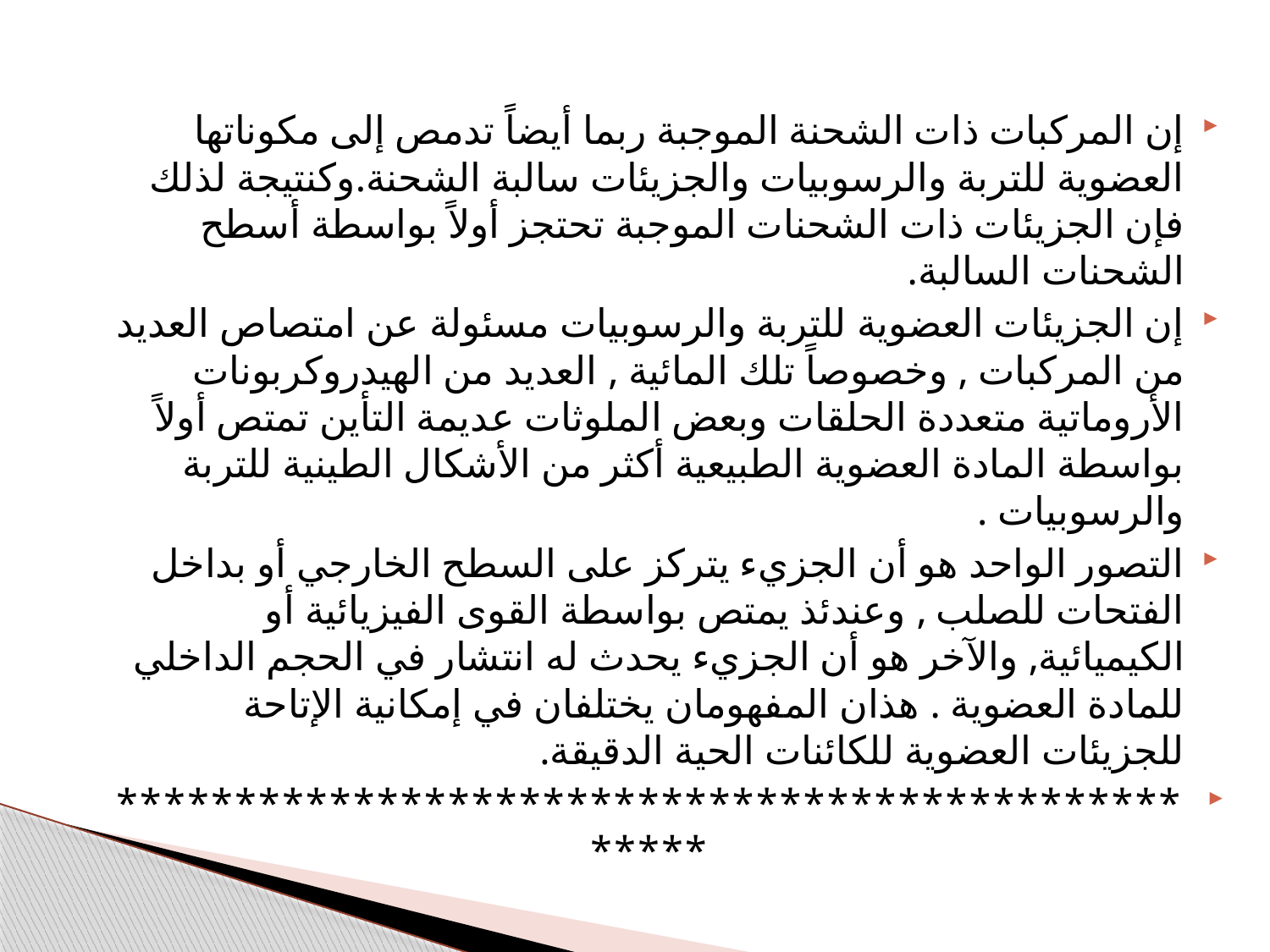

إن المركبات ذات الشحنة الموجبة ربما أيضاً تدمص إلى مكوناتها العضوية للتربة والرسوبيات والجزيئات سالبة الشحنة.وكنتيجة لذلك فإن الجزيئات ذات الشحنات الموجبة تحتجز أولاً بواسطة أسطح الشحنات السالبة.
إن الجزيئات العضوية للتربة والرسوبيات مسئولة عن امتصاص العديد من المركبات , وخصوصاً تلك المائية , العديد من الهيدروكربونات الأروماتية متعددة الحلقات وبعض الملوثات عديمة التأين تمتص أولاً بواسطة المادة العضوية الطبيعية أكثر من الأشكال الطينية للتربة والرسوبيات .
التصور الواحد هو أن الجزيء يتركز على السطح الخارجي أو بداخل الفتحات للصلب , وعندئذ يمتص بواسطة القوى الفيزيائية أو الكيميائية, والآخر هو أن الجزيء يحدث له انتشار في الحجم الداخلي للمادة العضوية . هذان المفهومان يختلفان في إمكانية الإتاحة للجزيئات العضوية للكائنات الحية الدقيقة.
**************************************************